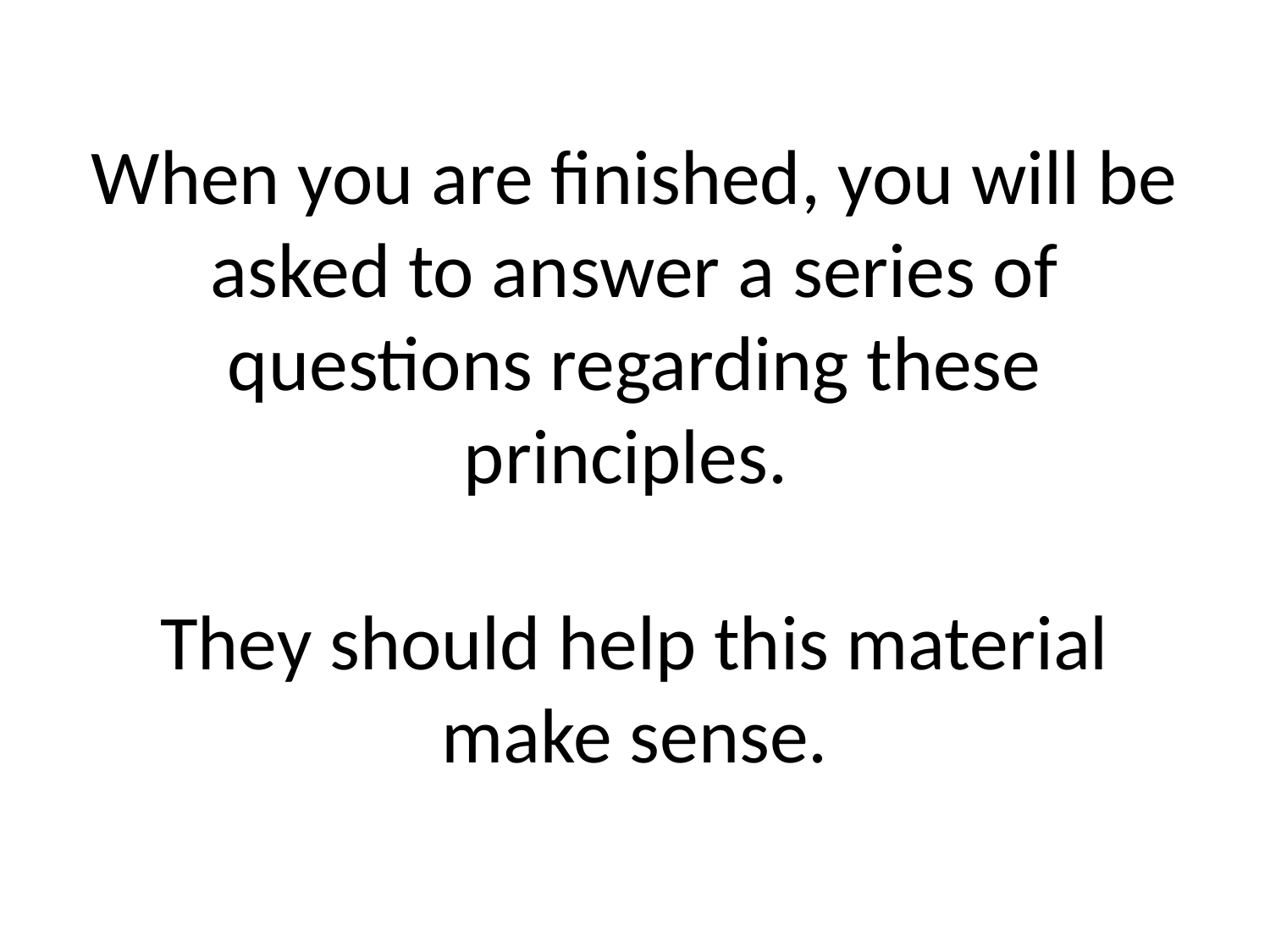

# When you are finished, you will be asked to answer a series of questions regarding these principles. They should help this material make sense.